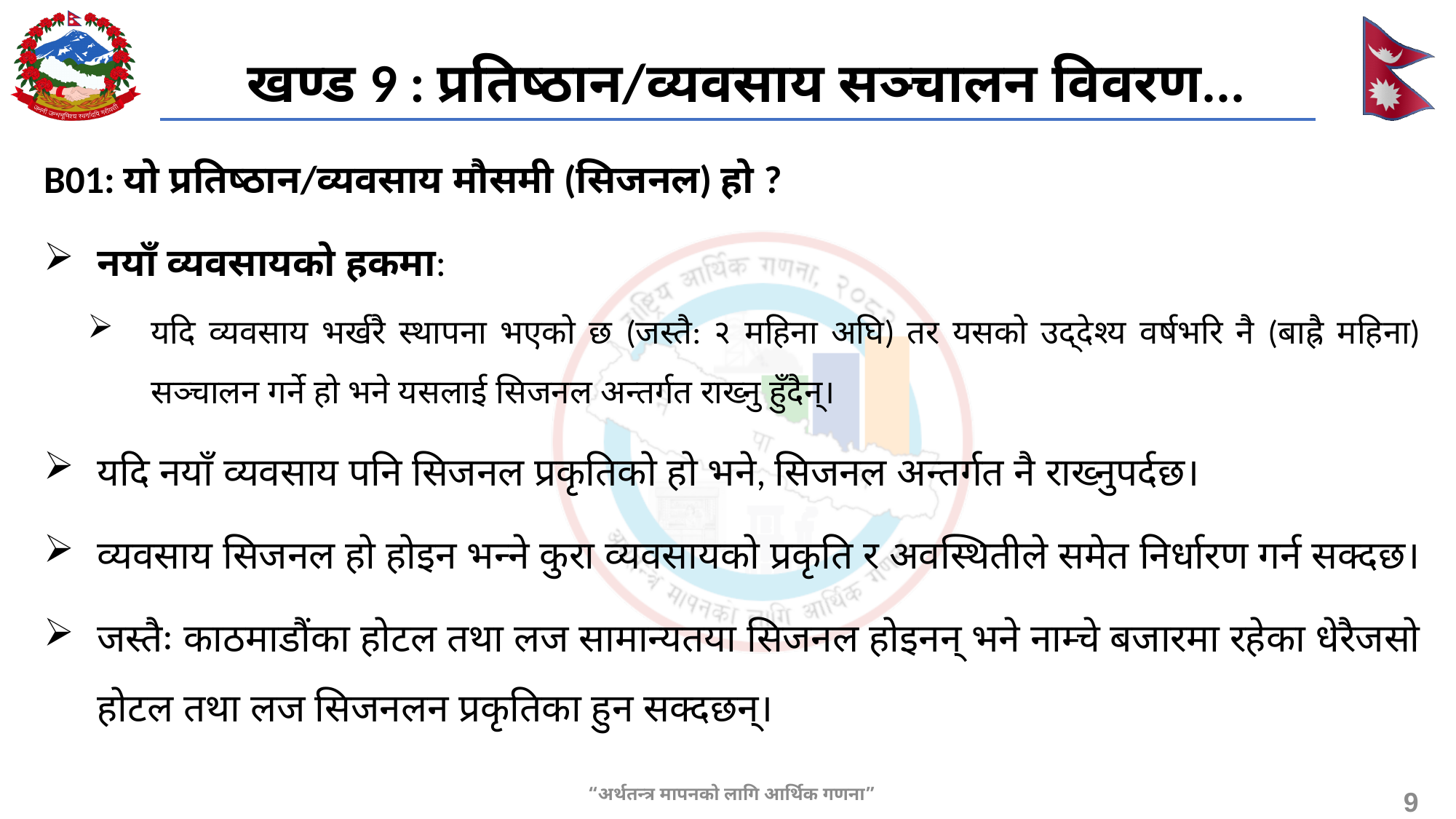

खण्ड 9 : प्रतिष्ठान/व्यवसाय सञ्चालन विवरण...
B01: यो प्रतिष्ठान/व्यवसाय मौसमी (सिजनल) हो ?
नयाँ व्यवसायको हकमा:
यदि व्यवसाय भर्खरै स्थापना भएको छ (जस्तै: २ महिना अघि) तर यसको उद्देश्य वर्षभरि नै (बाह्रै महिना) सञ्चालन गर्ने हो भने यसलाई सिजनल अन्तर्गत राख्नु हुँदैन्।
यदि नयाँ व्यवसाय पनि सिजनल प्रकृतिको हो भने, सिजनल अन्तर्गत नै राख्नुपर्दछ।
व्यवसाय सिजनल हो होइन भन्ने कुरा व्यवसायको प्रकृति र अवस्थितीले समेत निर्धारण गर्न सक्दछ।
जस्तैः काठमाडौंका होटल तथा लज सामान्यतया सिजनल होइनन् भने नाम्चे बजारमा रहेका धेरैजसो होटल तथा लज सिजनलन प्रकृतिका हुन सक्दछन्।

9
“अर्थतन्त्र मापनको लागि आर्थिक गणना”